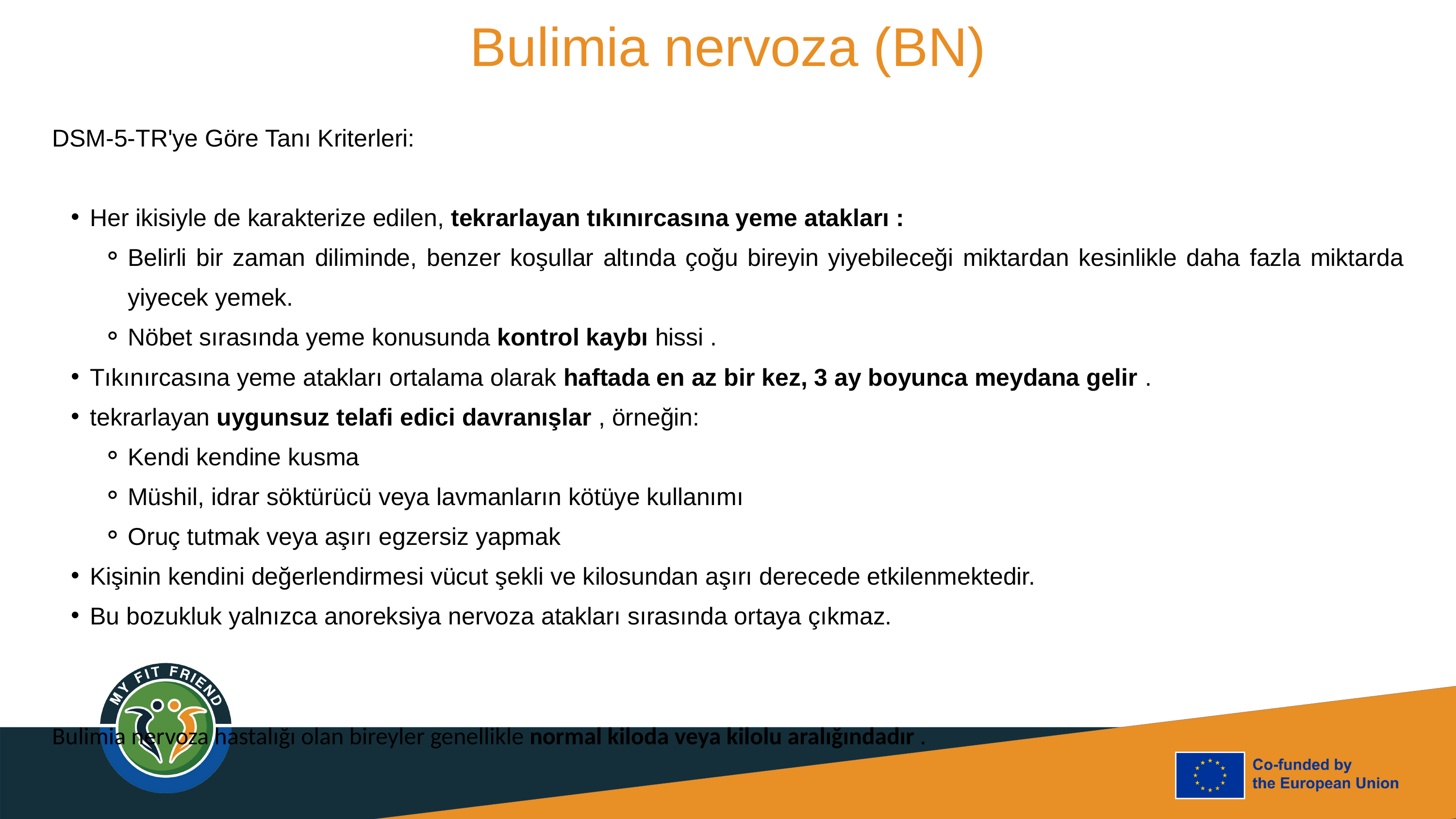

Bulimia nervoza (BN)
DSM-5-TR'ye Göre Tanı Kriterleri:

Her ikisiyle de karakterize edilen, tekrarlayan tıkınırcasına yeme atakları :
Belirli bir zaman diliminde, benzer koşullar altında çoğu bireyin yiyebileceği miktardan kesinlikle daha fazla miktarda yiyecek yemek.
Nöbet sırasında yeme konusunda kontrol kaybı hissi .
Tıkınırcasına yeme atakları ortalama olarak haftada en az bir kez, 3 ay boyunca meydana gelir .
tekrarlayan uygunsuz telafi edici davranışlar , örneğin:
Kendi kendine kusma
Müshil, idrar söktürücü veya lavmanların kötüye kullanımı
Oruç tutmak veya aşırı egzersiz yapmak
Kişinin kendini değerlendirmesi vücut şekli ve kilosundan aşırı derecede etkilenmektedir.
Bu bozukluk yalnızca anoreksiya nervoza atakları sırasında ortaya çıkmaz.

Bulimia nervoza hastalığı olan bireyler genellikle normal kiloda veya kilolu aralığındadır .